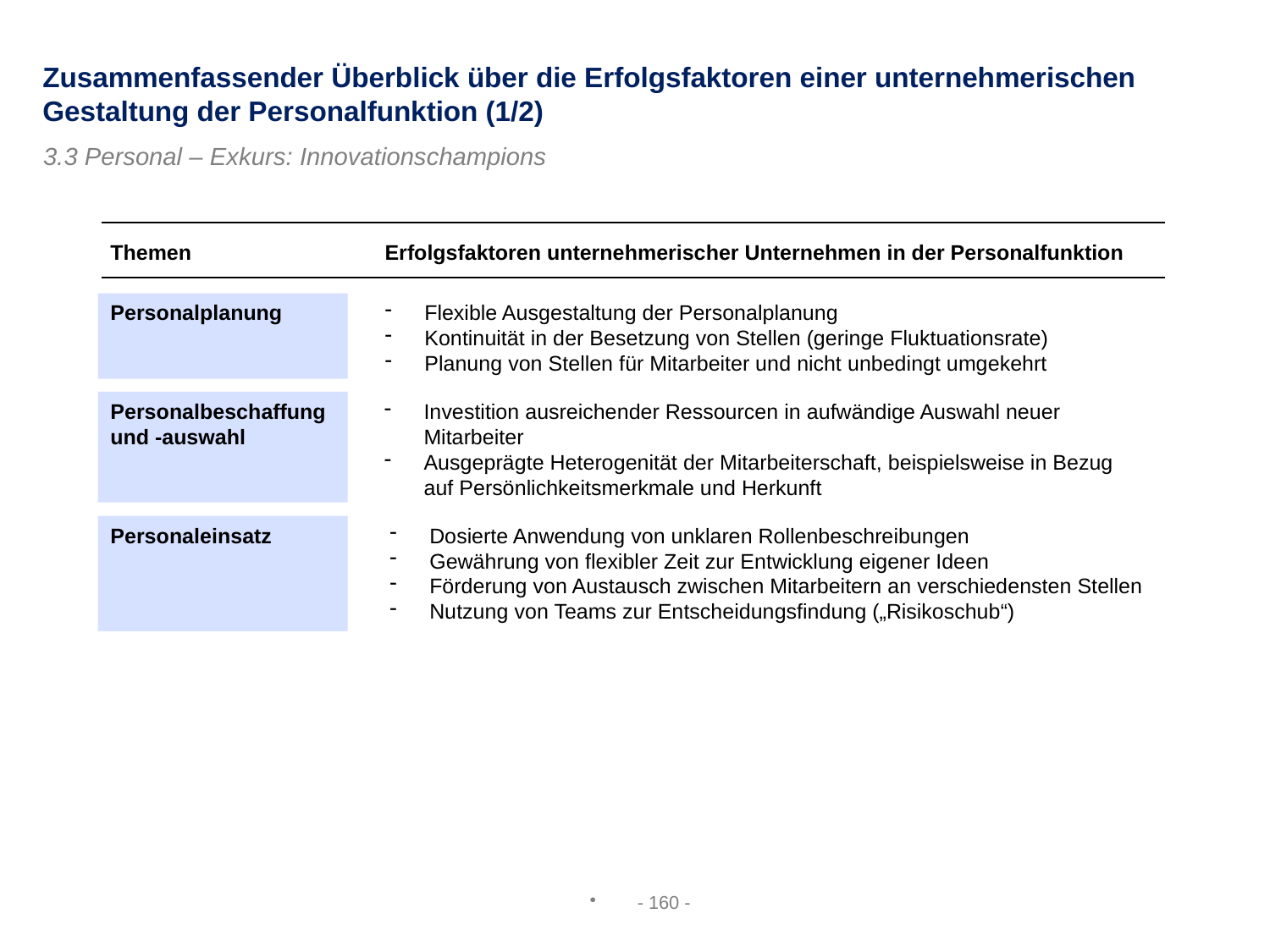

Zusammenfassender Überblick über die Erfolgsfaktoren einer unternehmerischen Gestaltung der Personalfunktion (1/2)
3.3 Personal – Exkurs: Innovationschampions
Themen
Erfolgsfaktoren unternehmerischer Unternehmen in der Personalfunktion
Flexible Ausgestaltung der Personalplanung
Kontinuität in der Besetzung von Stellen (geringe Fluktuationsrate)
Planung von Stellen für Mitarbeiter und nicht unbedingt umgekehrt
Personalplanung
Investition ausreichender Ressourcen in aufwändige Auswahl neuer Mitarbeiter
Ausgeprägte Heterogenität der Mitarbeiterschaft, beispielsweise in Bezug auf Persönlichkeitsmerkmale und Herkunft
Personalbeschaffung und -auswahl
Personaleinsatz
Dosierte Anwendung von unklaren Rollenbeschreibungen
Gewährung von flexibler Zeit zur Entwicklung eigener Ideen
Förderung von Austausch zwischen Mitarbeitern an verschiedensten Stellen
Nutzung von Teams zur Entscheidungsfindung („Risikoschub“)
- 160 -